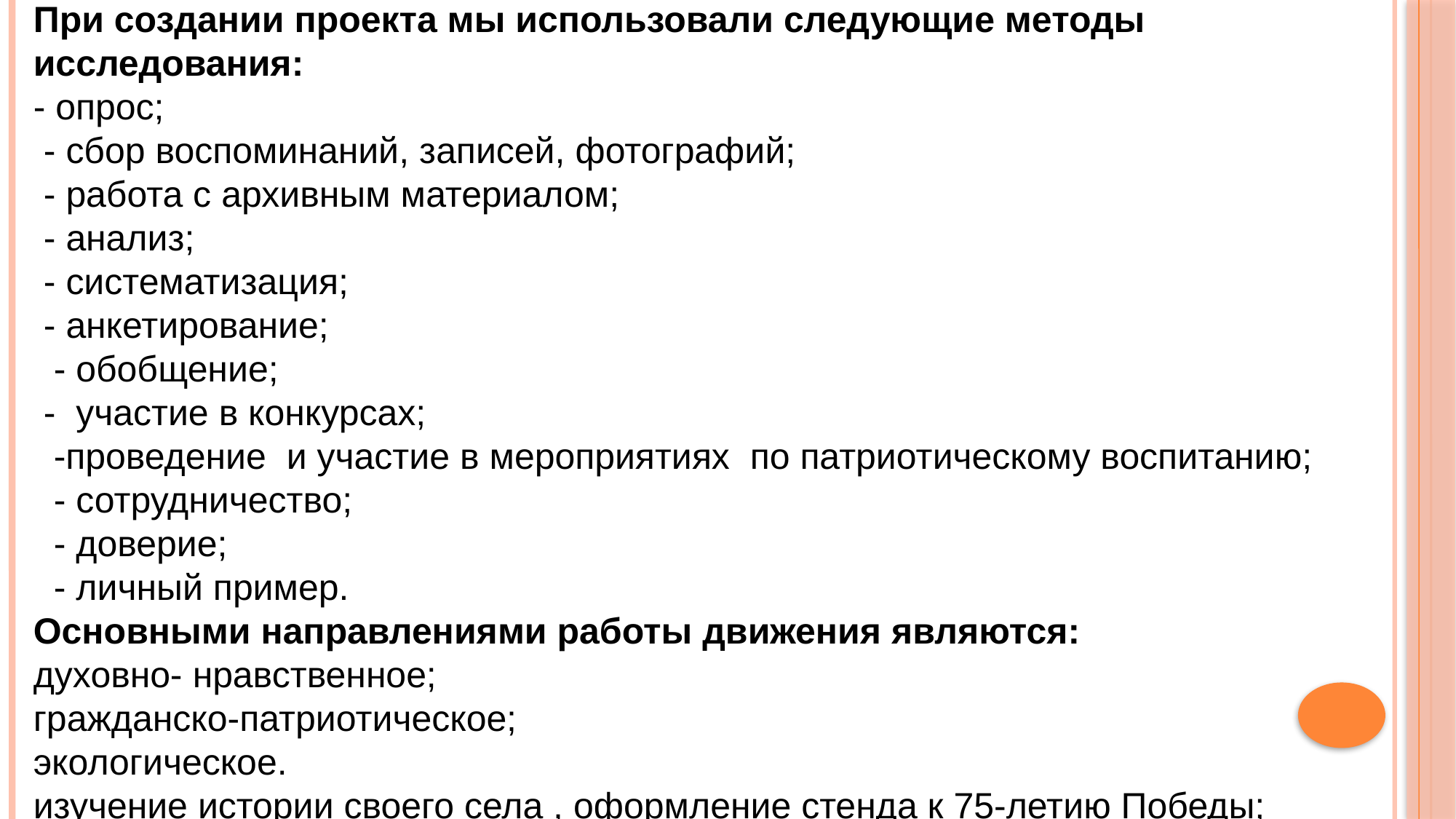

При создании проекта мы использовали следующие методы исследования:
- опрос;
 - сбор воспоминаний, записей, фотографий;
 - работа с архивным материалом;
 - анализ;
 - систематизация;
 - анкетирование;
  - обобщение;
 -  участие в конкурсах;
  -проведение  и участие в мероприятиях  по патриотическому воспитанию;
  - сотрудничество;
  - доверие;
  - личный пример.
Основными направлениями работы движения являются:
духовно- нравственное;
гражданско-патриотическое;
экологическое.
изучение истории своего села , оформление стенда к 75-летию Победы;